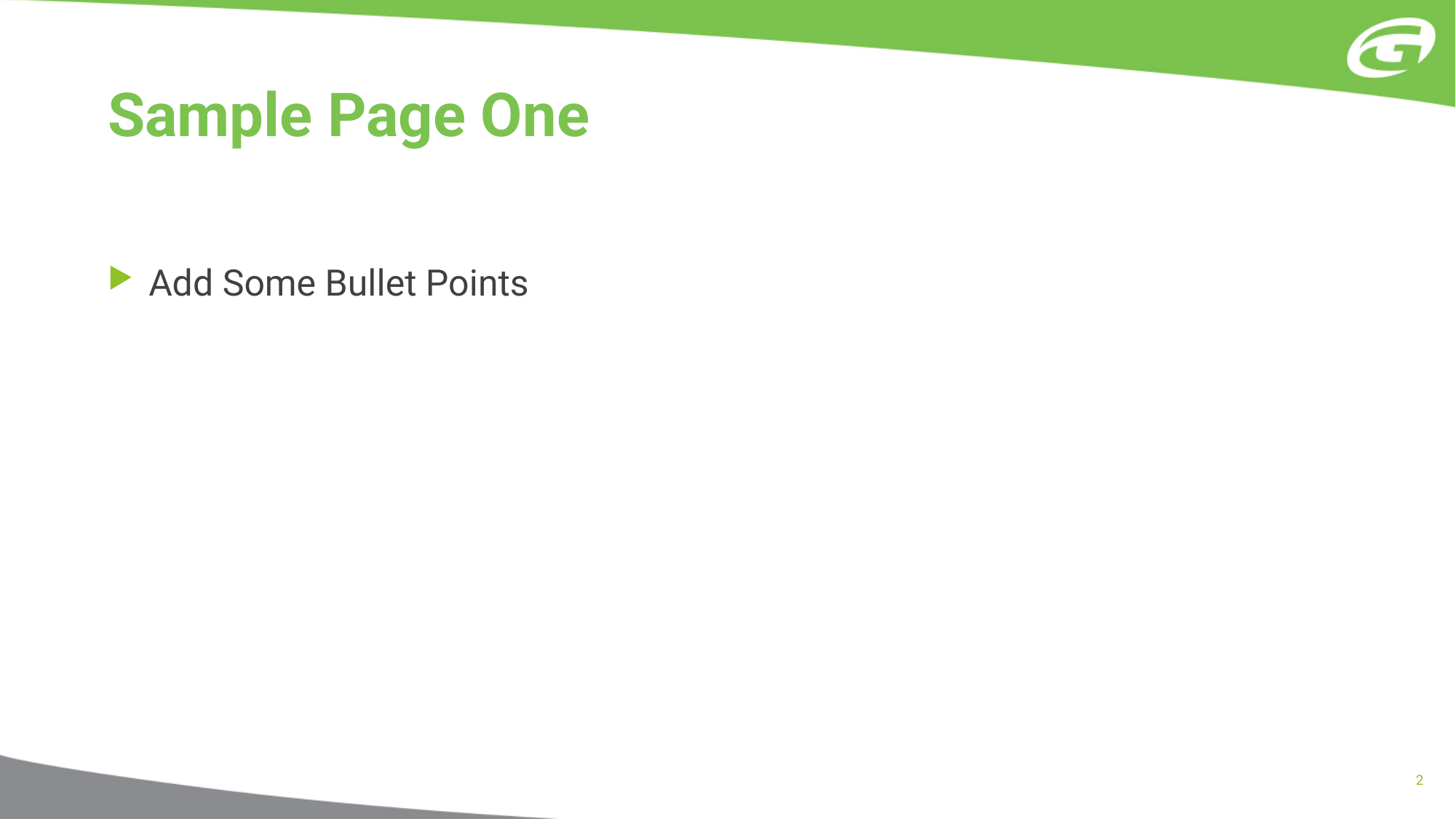

# Sample Page One
Add Some Bullet Points
2